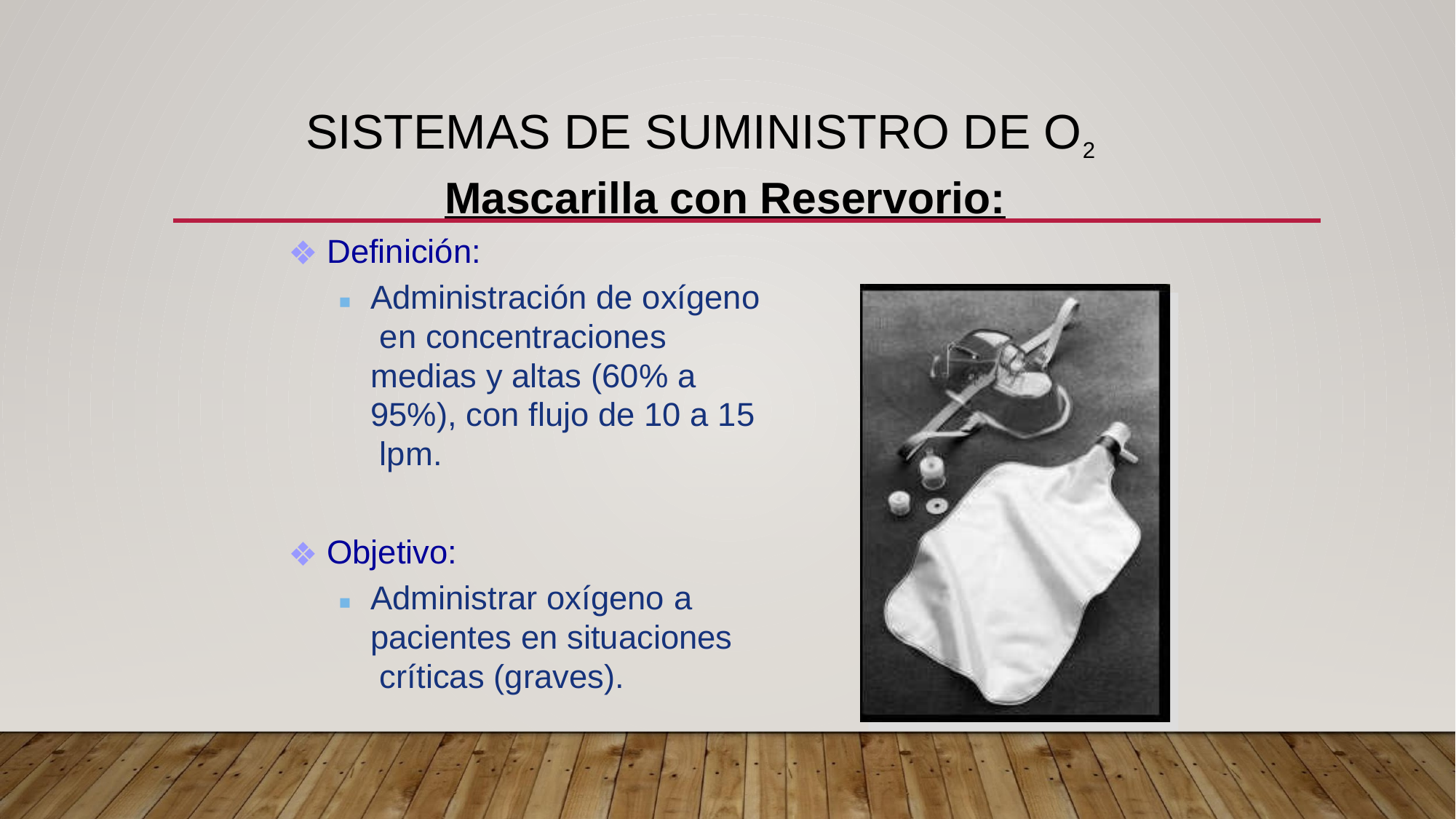

# SISTEMAS DE SUMINISTRO DE O2
Mascarilla con Reservorio:
Definición:
Administración de oxígeno  en concentraciones  medias y altas (60% a  95%), con flujo de 10 a 15  lpm.

Objetivo:
Administrar oxígeno a  pacientes en situaciones  críticas (graves).